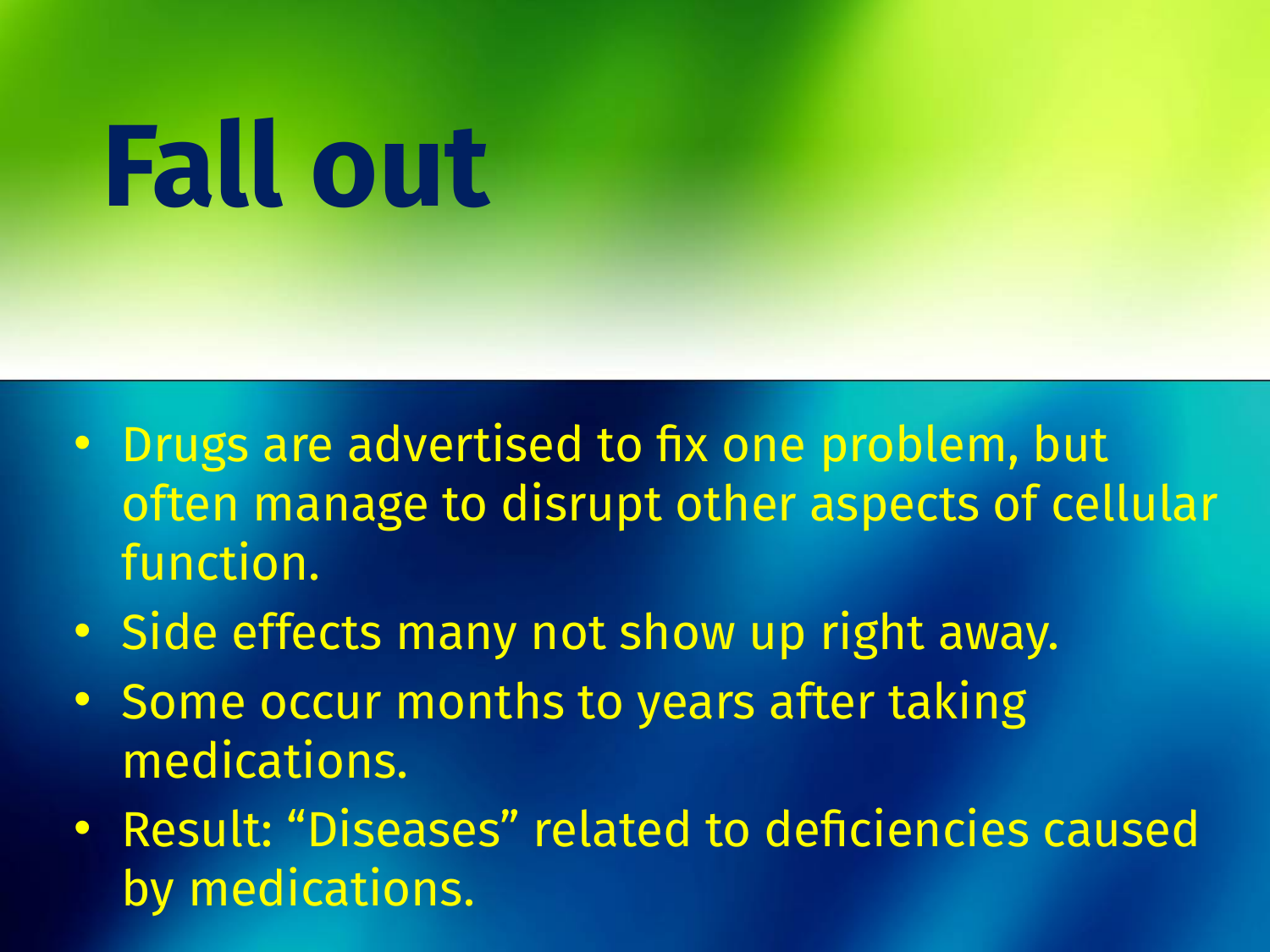

# Fall out
Drugs are advertised to fix one problem, but often manage to disrupt other aspects of cellular function.
Side effects many not show up right away.
Some occur months to years after taking medications.
Result: “Diseases” related to deficiencies caused by medications.